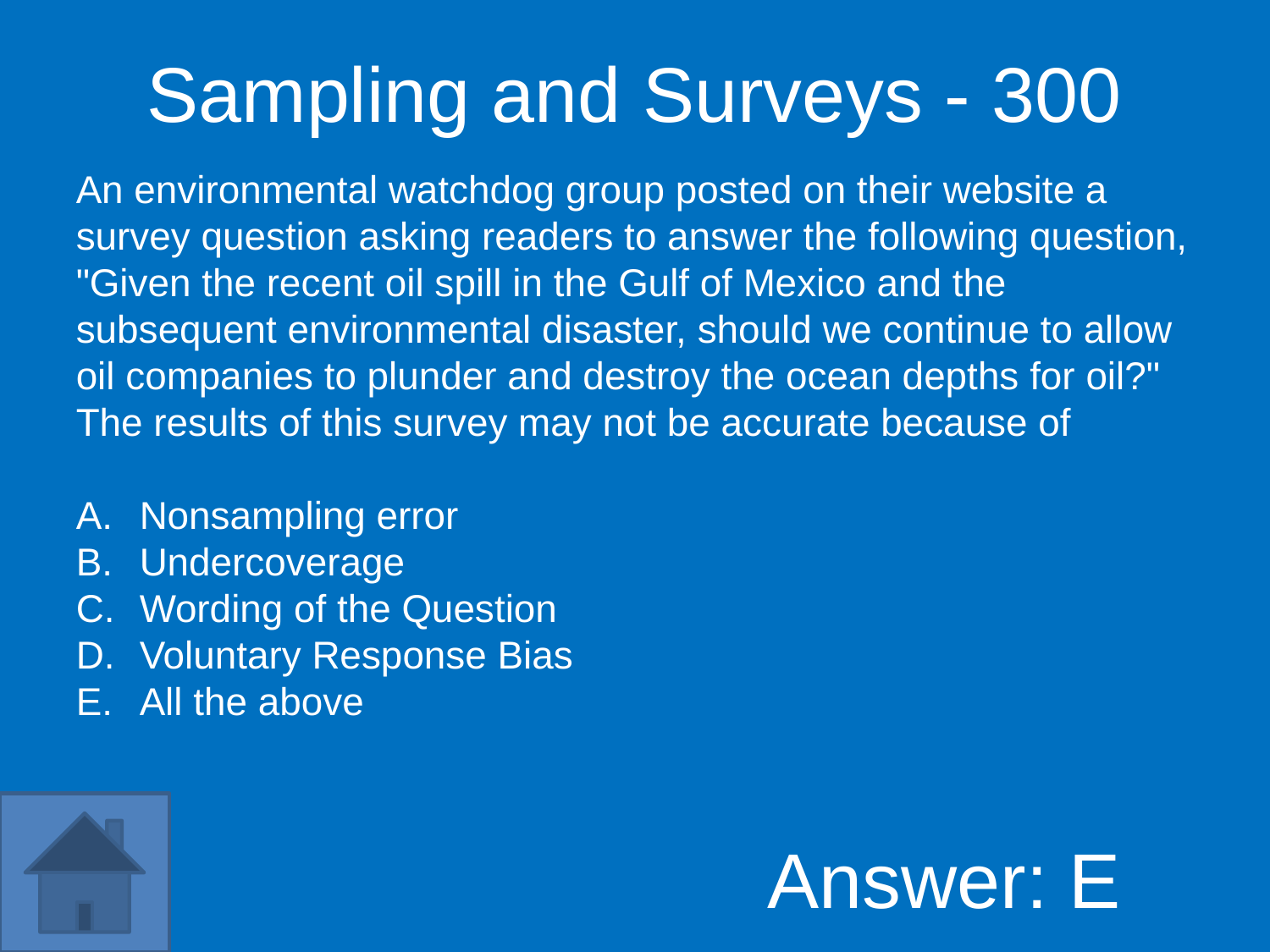

Sampling and Surveys - 300
An environmental watchdog group posted on their website a survey question asking readers to answer the following question, "Given the recent oil spill in the Gulf of Mexico and the subsequent environmental disaster, should we continue to allow oil companies to plunder and destroy the ocean depths for oil?" The results of this survey may not be accurate because of

Nonsampling error
Undercoverage
Wording of the Question
Voluntary Response Bias
All the above

Answer: E